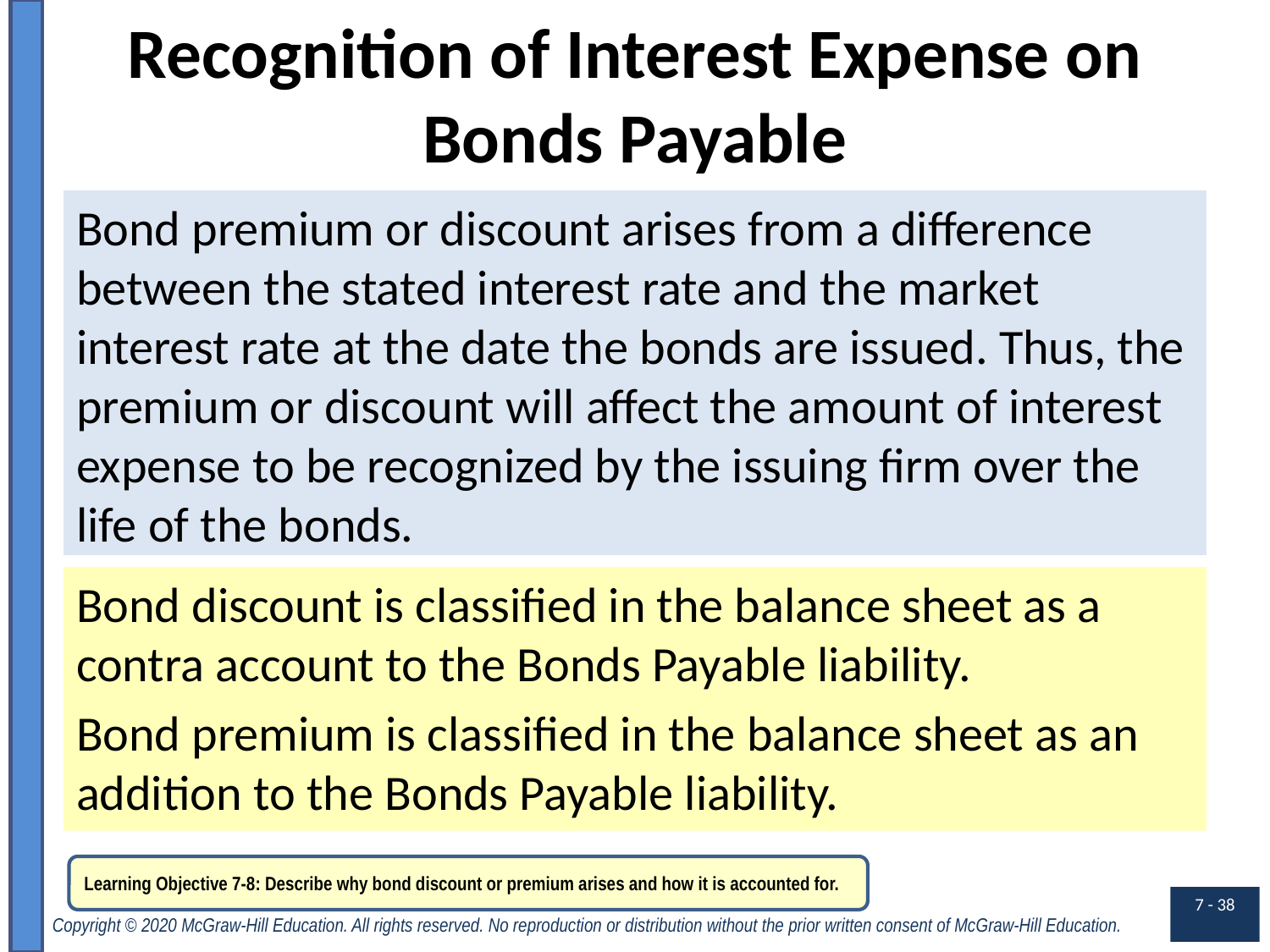

# Recognition of Interest Expense on Bonds Payable
Bond premium or discount arises from a difference between the stated interest rate and the market interest rate at the date the bonds are issued. Thus, the premium or discount will affect the amount of interest expense to be recognized by the issuing firm over the life of the bonds.
Bond discount is classified in the balance sheet as a contra account to the Bonds Payable liability.
Bond premium is classified in the balance sheet as an addition to the Bonds Payable liability.
Learning Objective 7-8: Describe why bond discount or premium arises and how it is accounted for.